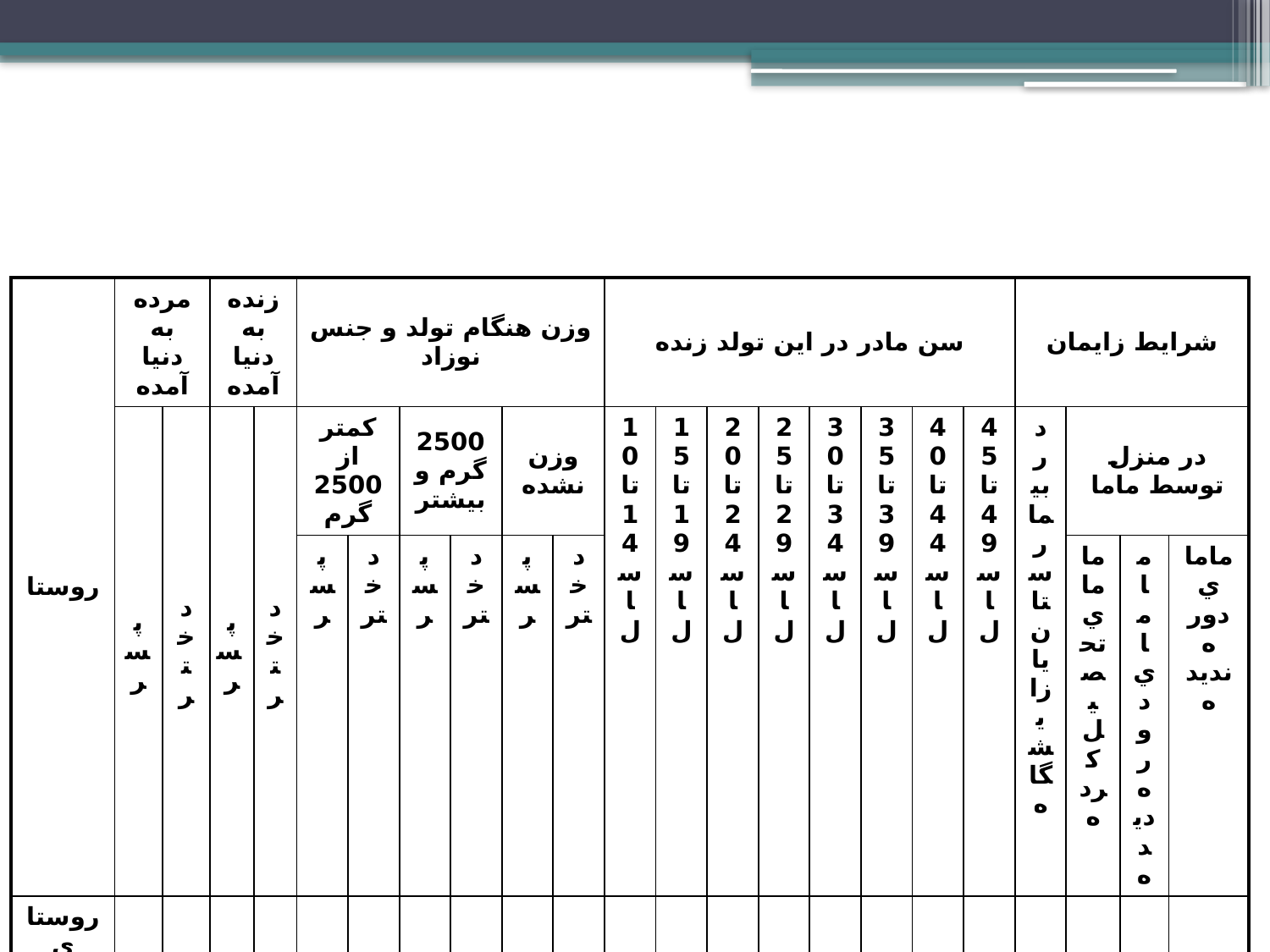

| روستا | مرده به دنيا آمده |  | زنده به دنيا آمده |  | وزن هنگام تولد و جنس نوزاد |  |  |  |  |  | سن مادر در اين تولد زنده |  |  |  |  |  |  |  | شرايط زايمان |  |  |  |
| --- | --- | --- | --- | --- | --- | --- | --- | --- | --- | --- | --- | --- | --- | --- | --- | --- | --- | --- | --- | --- | --- | --- |
|  | پسر | دختر | پسر | دختر | كمتر از 2500 گرم |  | 2500 گرم و بيشتر |  | وزن نشده |  | 10 تا 14 سال | 15 تا 19 سال | 20 تا 24 سال | 25 تا 29 سال | 30 تا 34 سال | 35 تا 39 سال | 40 تا 44 سال | 45 تا 49 سال | در بيمارستان يا زايشگاه | در منزل توسط ماما |  |  |
|  |  |  |  |  | پسر | دختر | پسر | دختر | پسر | دختر |  |  |  |  |  |  |  |  |  | ماماي تحصيل كرده | ماماي دوره ديده | ماماي دوره نديده |
| روستاي اصلي |  |  |  |  |  |  |  |  |  |  |  |  |  |  |  |  |  |  |  |  |  |  |
| روستاي قمر |  |  |  |  |  |  |  |  |  |  |  |  |  |  |  |  |  |  |  |  |  |  |